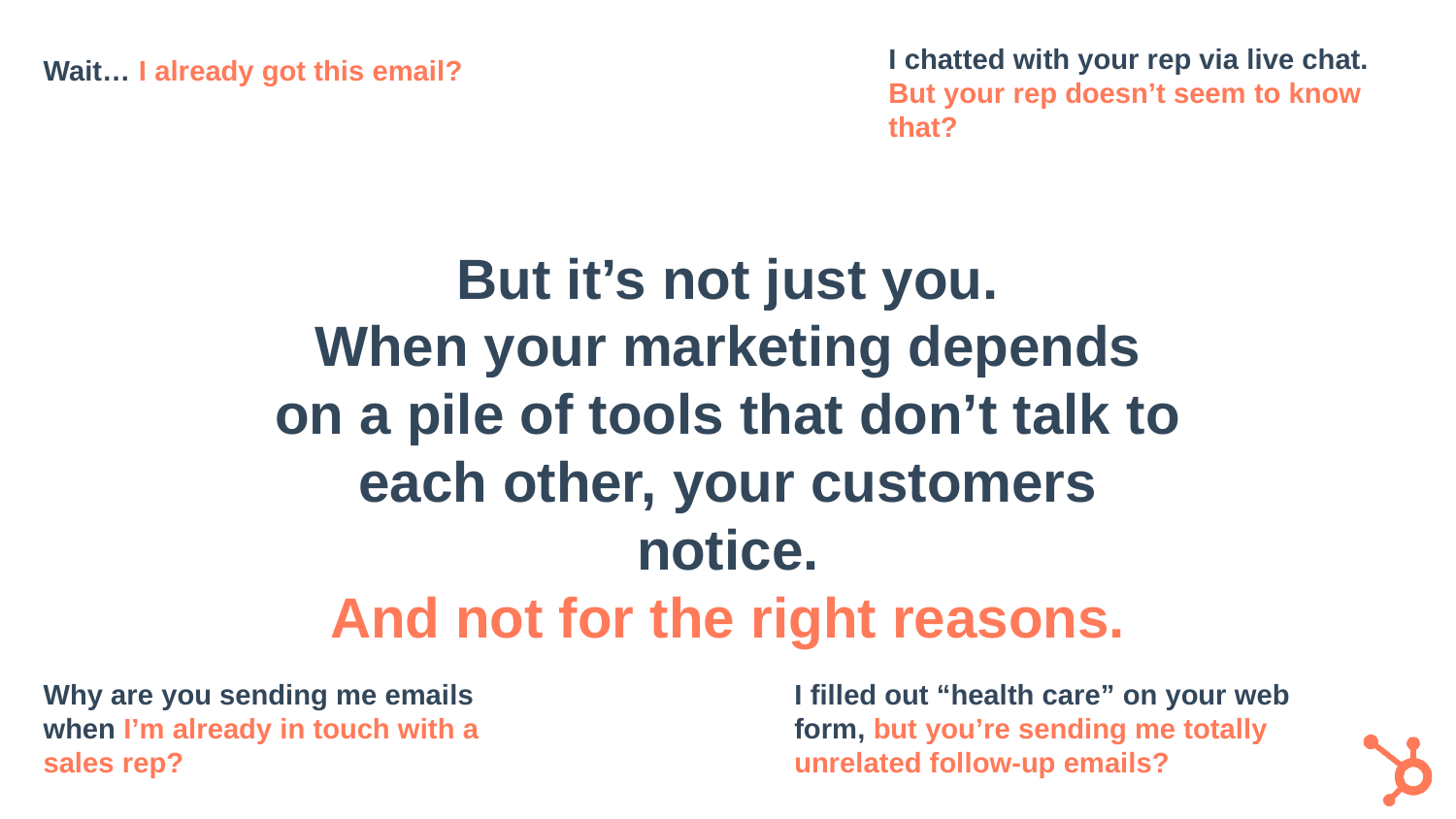

I chatted with your rep via live chat. But your rep doesn’t seem to know that?
Wait… I already got this email?
# But it’s not just you.
When your marketing depends on a pile of tools that don’t talk to each other, your customers notice.
And not for the right reasons.
Why are you sending me emails when I’m already in touch with a sales rep?
I filled out “health care” on your web form, but you’re sending me totally unrelated follow-up emails?